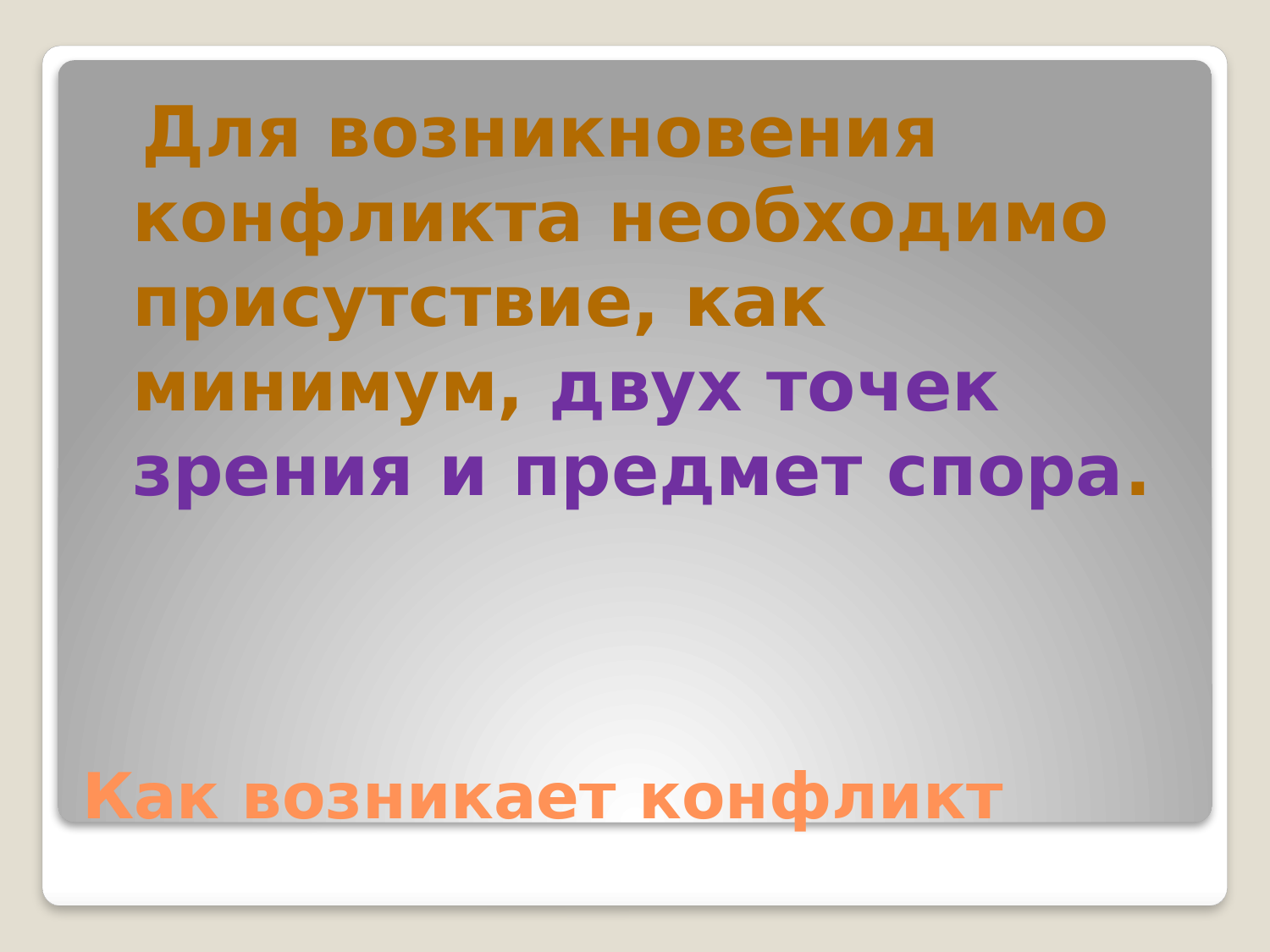

Для возникновения конфликта необходимо присутствие, как минимум, двух точек зрения и предмет спора.

# Как возникает конфликт